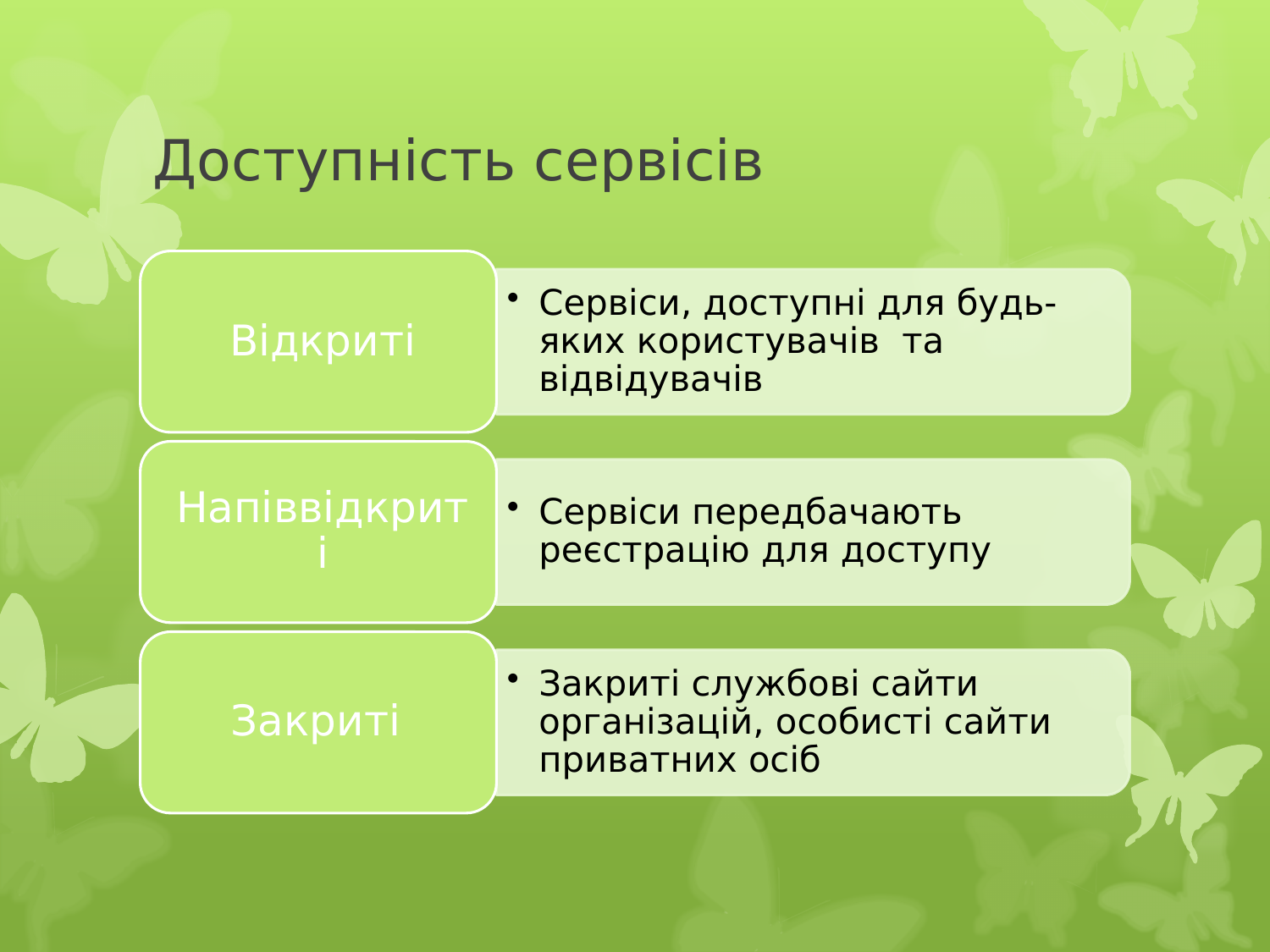

# Доступність сервісів
Сервіси, доступні для будь-яких користувачів  та відвідувачів
Відкриті
Сервіси передбачають реєстрацію для доступу
Напіввідкриті
Закриті службові сайти організацій, особисті сайти приватних осіб
Закриті